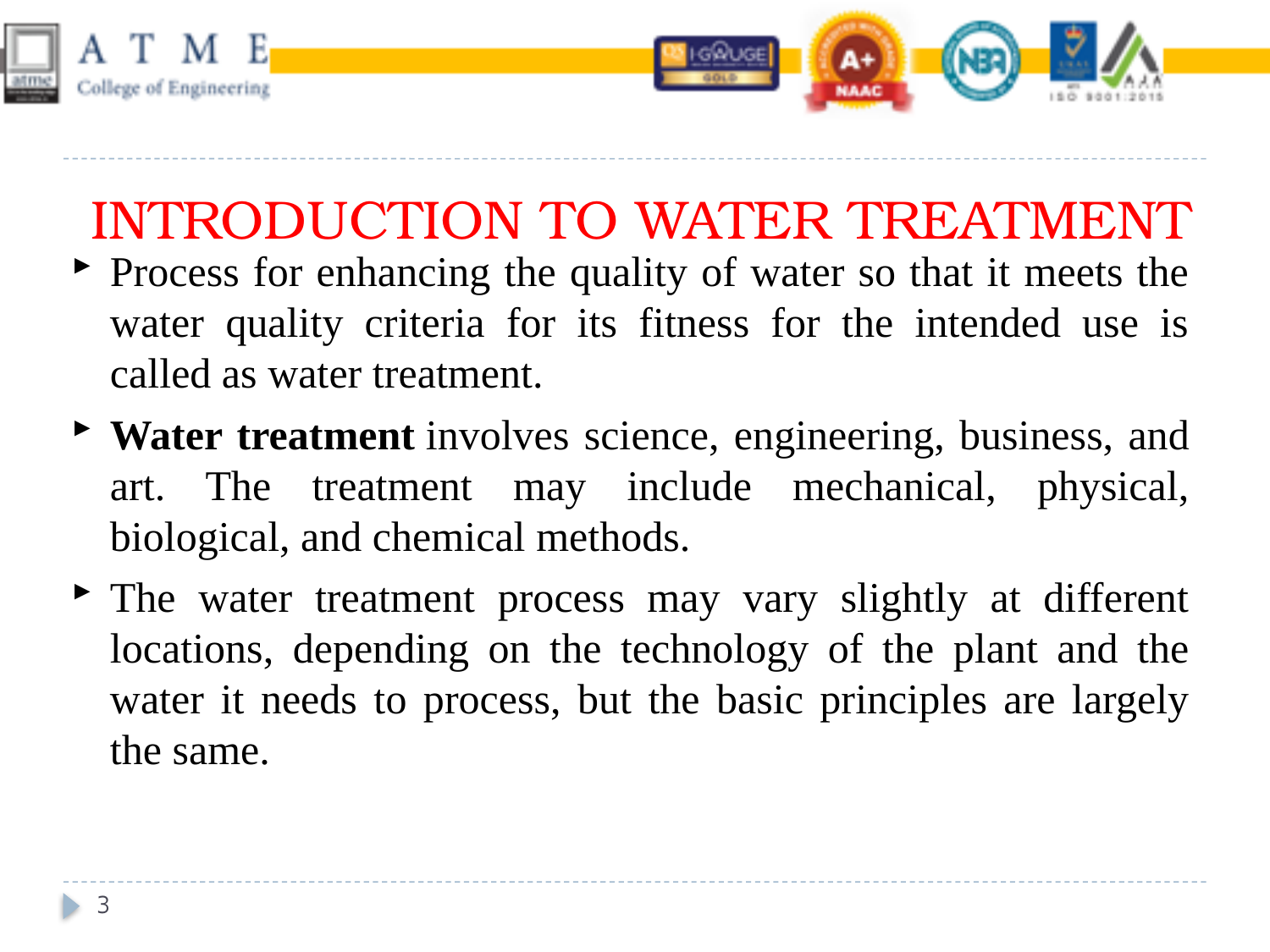

# INTRODUCTION TO WATER TREATMENT
Process for enhancing the quality of water so that it meets the water quality criteria for its fitness for the intended use is called as water treatment.
Water treatment involves science, engineering, business, and art. The treatment may include mechanical, physical, biological, and chemical methods.
The water treatment process may vary slightly at different locations, depending on the technology of the plant and the water it needs to process, but the basic principles are largely the same.

3